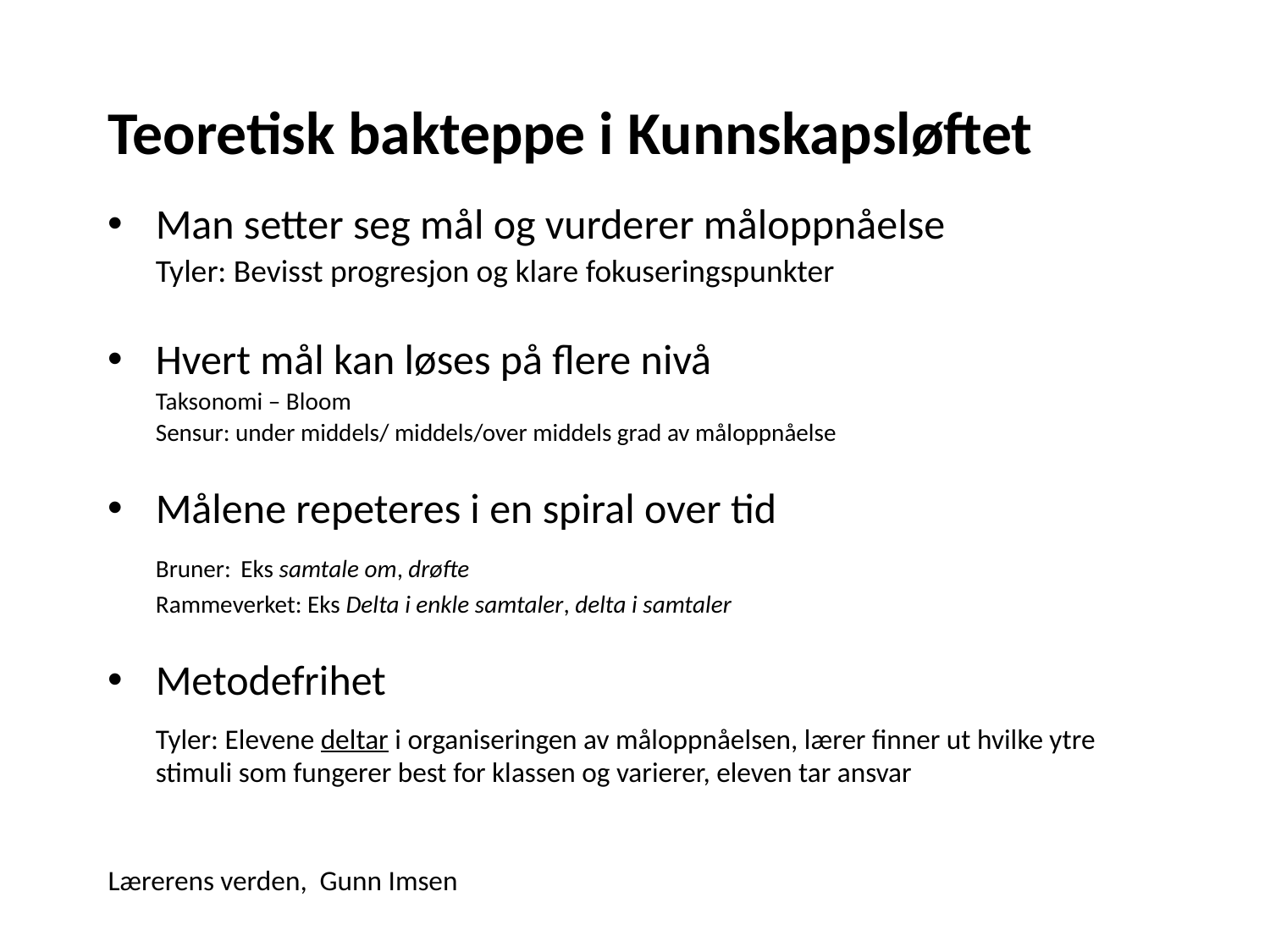

# Teoretisk bakteppe i Kunnskapsløftet
Man setter seg mål og vurderer måloppnåelse
	Tyler: Bevisst progresjon og klare fokuseringspunkter

Hvert mål kan løses på flere nivå
	Taksonomi – Bloom
	Sensur: under middels/ middels/over middels grad av måloppnåelse

Målene repeteres i en spiral over tid
	Bruner: Eks samtale om, drøfte
	Rammeverket: Eks Delta i enkle samtaler, delta i samtaler

Metodefrihet
	Tyler: Elevene deltar i organiseringen av måloppnåelsen, lærer finner ut hvilke ytre stimuli som fungerer best for klassen og varierer, eleven tar ansvar

Lærerens verden,  Gunn Imsen